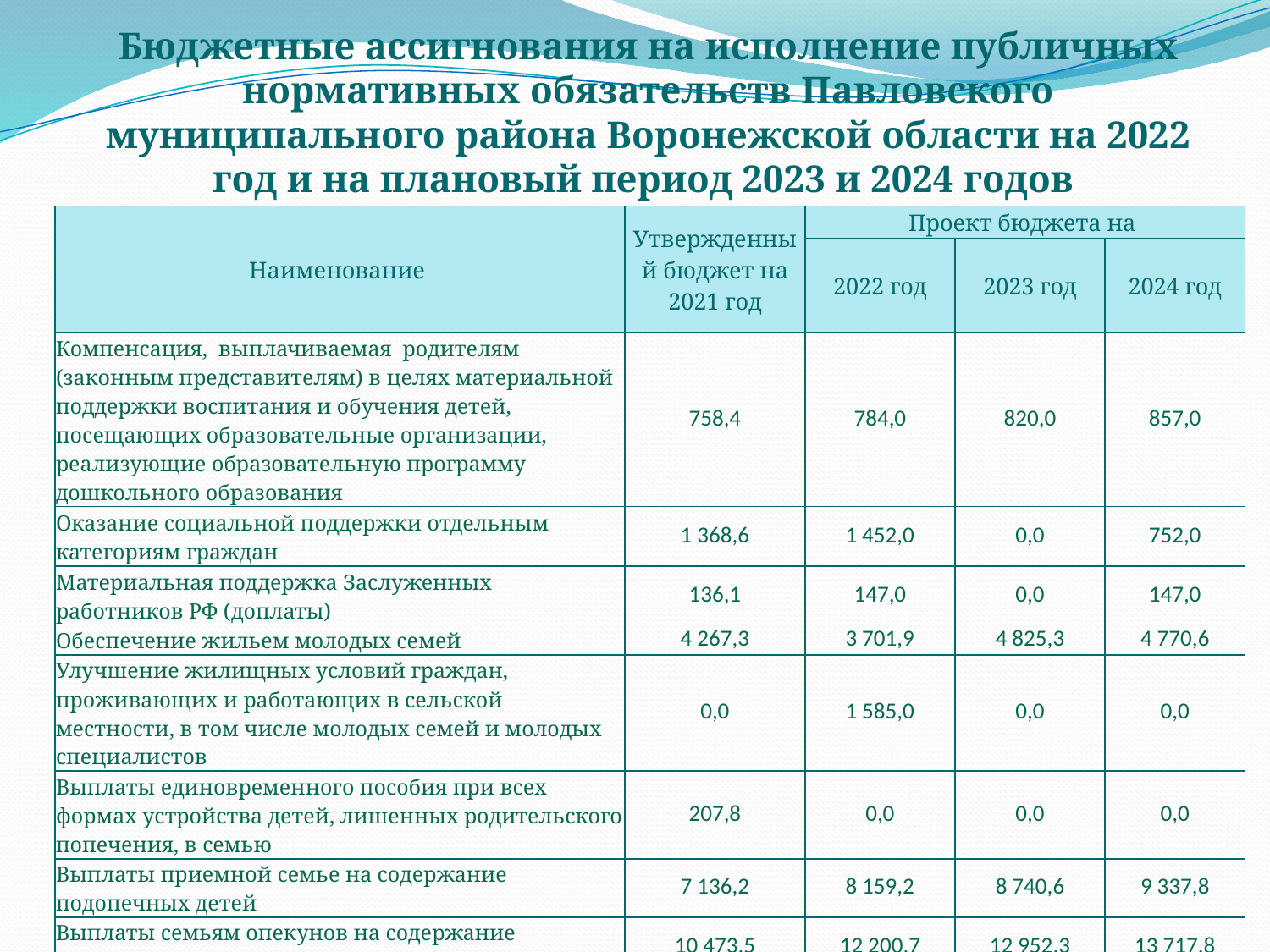

Бюджетные ассигнования на исполнение публичных нормативных обязательств Павловского муниципального района Воронежской области на 2022 год и на плановый период 2023 и 2024 годов
| Наименование | Утвержденный бюджет на 2021 год | Проект бюджета на |  |  |
| --- | --- | --- | --- | --- |
|  |  | 2022 год | 2023 год | 2024 год |
| Компенсация, выплачиваемая родителям (законным представителям) в целях материальной поддержки воспитания и обучения детей, посещающих образовательные организации, реализующие образовательную программу дошкольного образования | 758,4 | 784,0 | 820,0 | 857,0 |
| Оказание социальной поддержки отдельным категориям граждан | 1 368,6 | 1 452,0 | 0,0 | 752,0 |
| Материальная поддержка Заслуженных работников РФ (доплаты) | 136,1 | 147,0 | 0,0 | 147,0 |
| Обеспечение жильем молодых семей | 4 267,3 | 3 701,9 | 4 825,3 | 4 770,6 |
| Улучшение жилищных условий граждан, проживающих и работающих в сельской местности, в том числе молодых семей и молодых специалистов | 0,0 | 1 585,0 | 0,0 | 0,0 |
| Выплаты единовременного пособия при всех формах устройства детей, лишенных родительского попечения, в семью | 207,8 | 0,0 | 0,0 | 0,0 |
| Выплаты приемной семье на содержание подопечных детей | 7 136,2 | 8 159,2 | 8 740,6 | 9 337,8 |
| Выплаты семьям опекунов на содержание подопечных детей | 10 473,5 | 12 200,7 | 12 952,3 | 13 717,8 |
| Выплаты вознаграждения, причитающегося приемному родителю | 7 890,1 | 6 667,7 | 7 111,0 | 7 562,6 |
| ВСЕГО: | 32 238,0 | 34 697,5 | 34 449,2 | 37 144,8 |